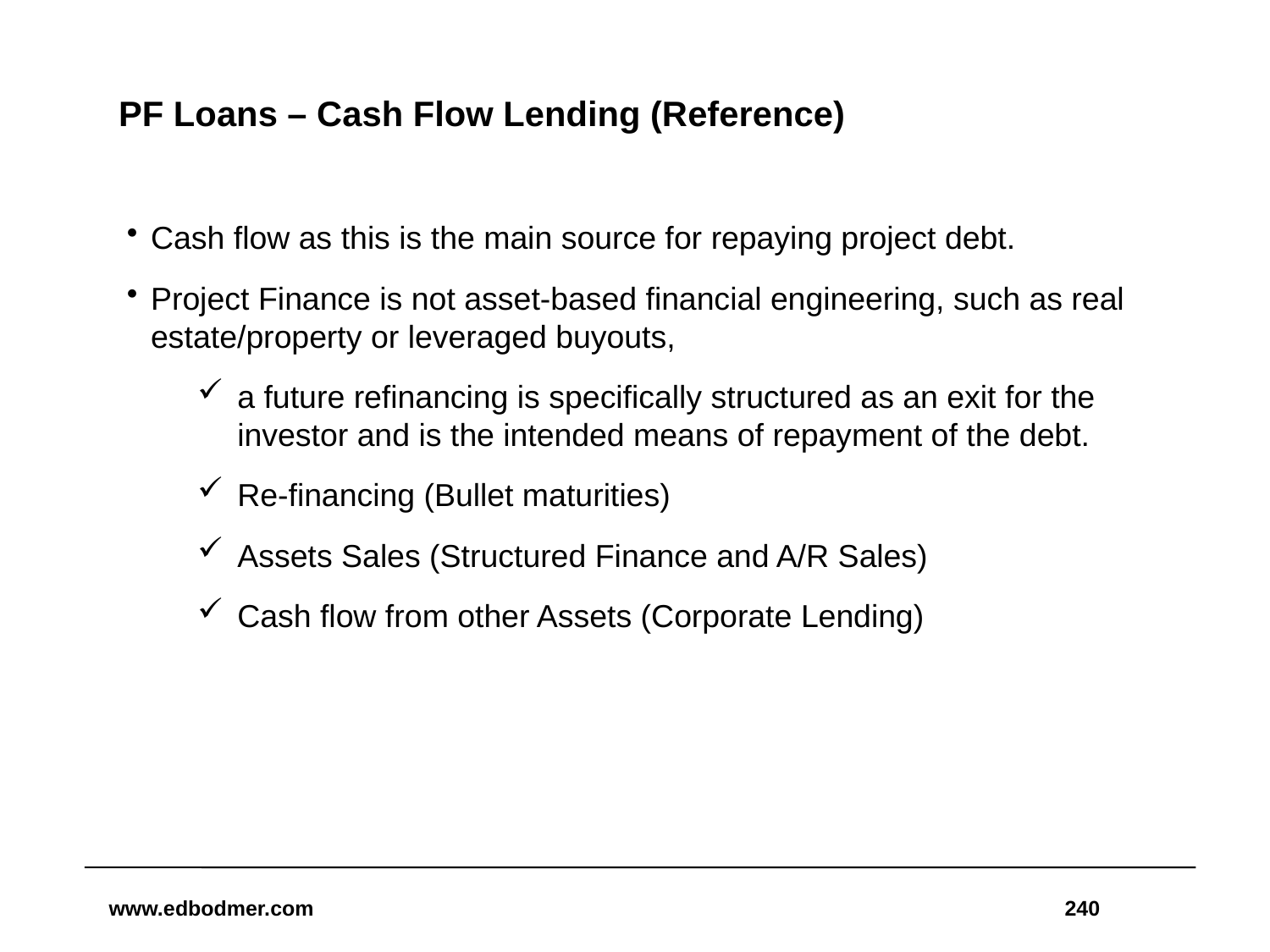

# PF Loans – Cash Flow Lending (Reference)
Cash flow as this is the main source for repaying project debt.
Project Finance is not asset-based financial engineering, such as real estate/property or leveraged buyouts,
a future refinancing is specifically structured as an exit for the investor and is the intended means of repayment of the debt.
Re-financing (Bullet maturities)
Assets Sales (Structured Finance and A/R Sales)
Cash flow from other Assets (Corporate Lending)